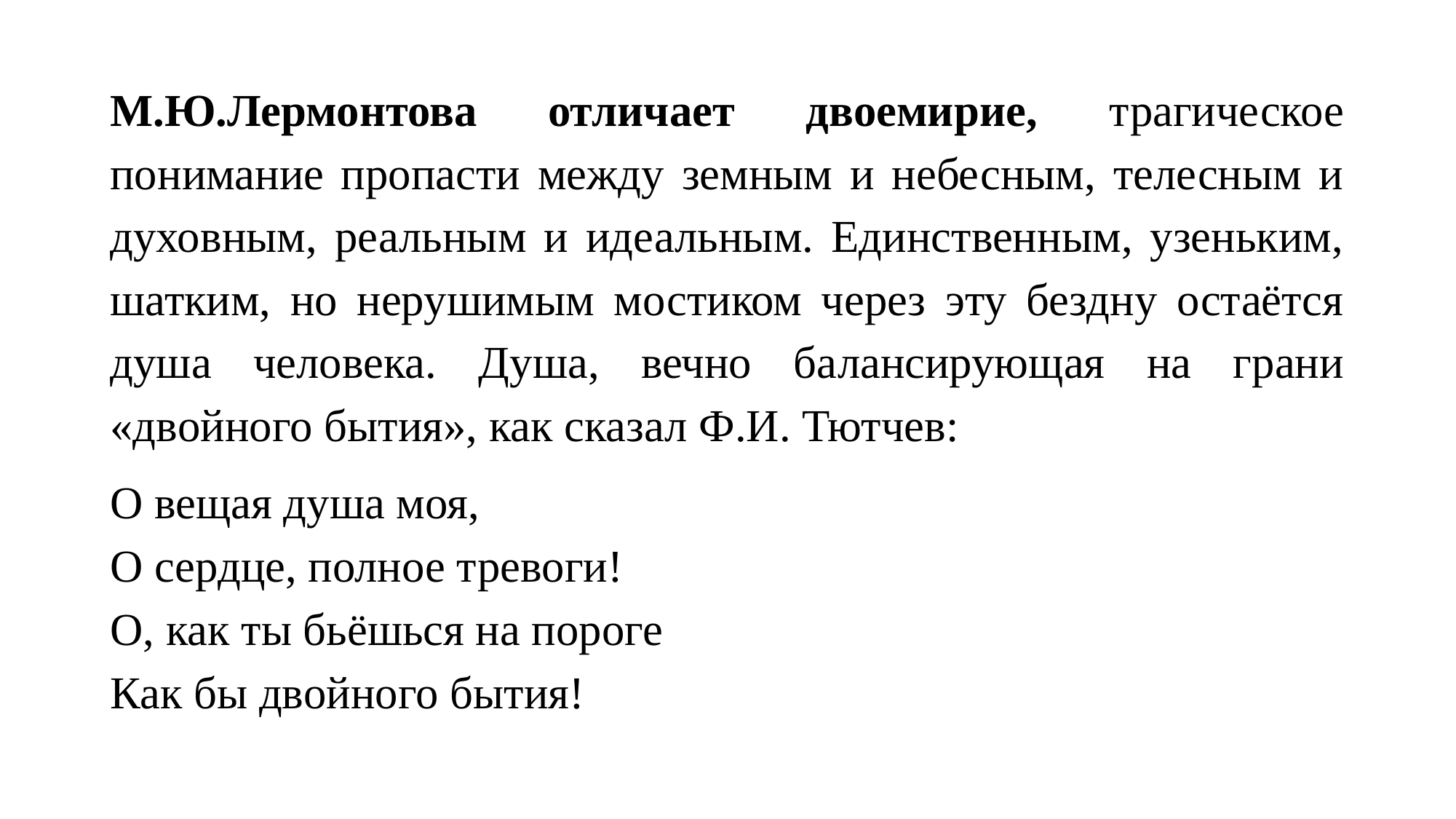

#
М.Ю.Лермонтова отличает двоемирие, трагическое понимание пропасти между земным и небесным, телесным и духовным, реальным и идеальным. Единственным, узеньким, шатким, но нерушимым мостиком через эту бездну остаётся душа человека. Душа, вечно балансирующая на грани «двойного бытия», как сказал Ф.И. Тютчев:
О вещая душа моя,
О сердце, полное тревоги!
О, как ты бьёшься на пороге
Как бы двойного бытия!